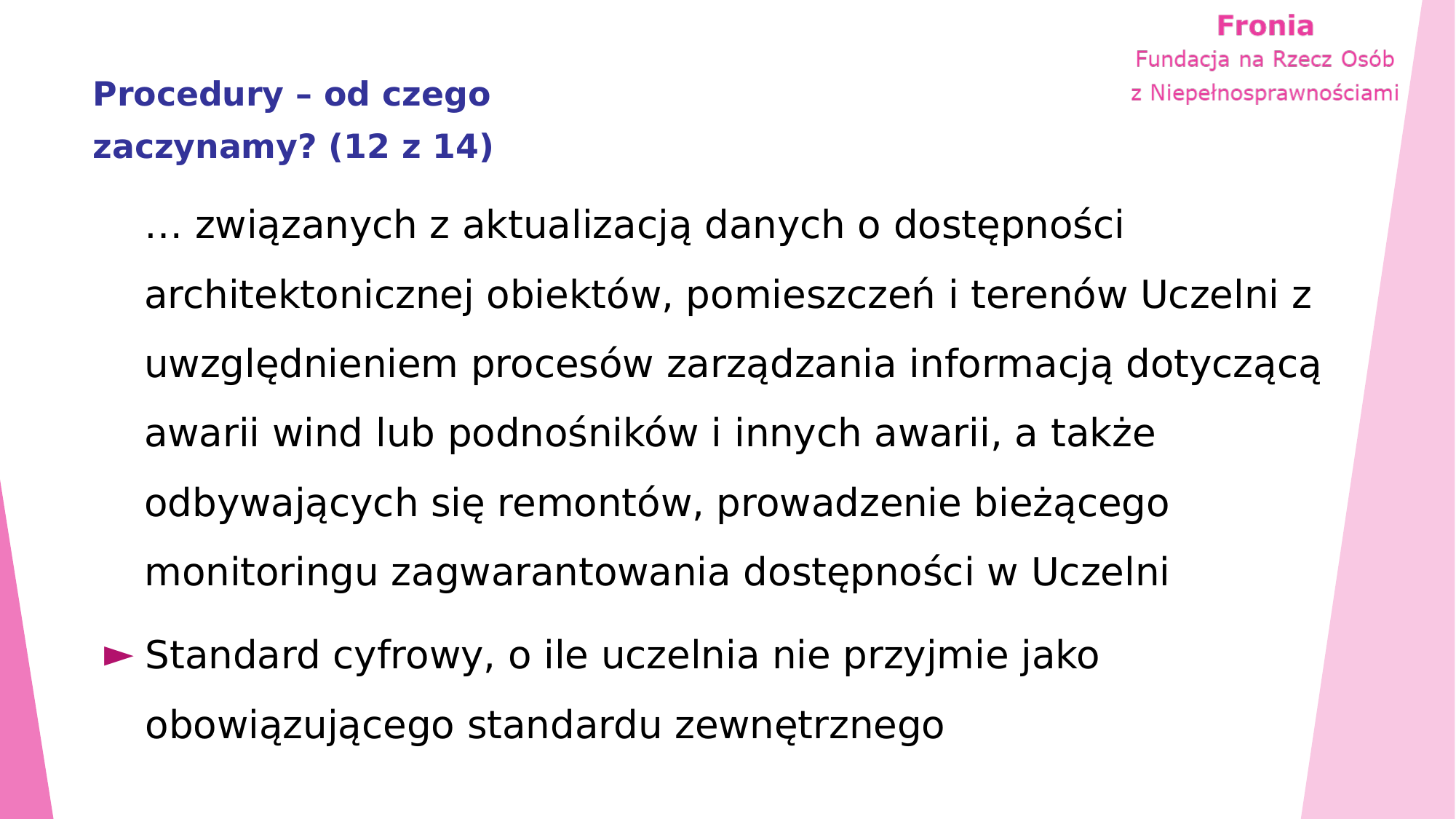

# Procedury – od czego zaczynamy? (12 z 14)

… związanych z aktualizacją danych o dostępności architektonicznej obiektów, pomieszczeń i terenów Uczelni z uwzględnieniem procesów zarządzania informacją dotyczącą awarii wind lub podnośników i innych awarii, a także odbywających się remontów, prowadzenie bieżącego monitoringu zagwarantowania dostępności w Uczelni
Standard cyfrowy, o ile uczelnia nie przyjmie jako obowiązującego standardu zewnętrznego